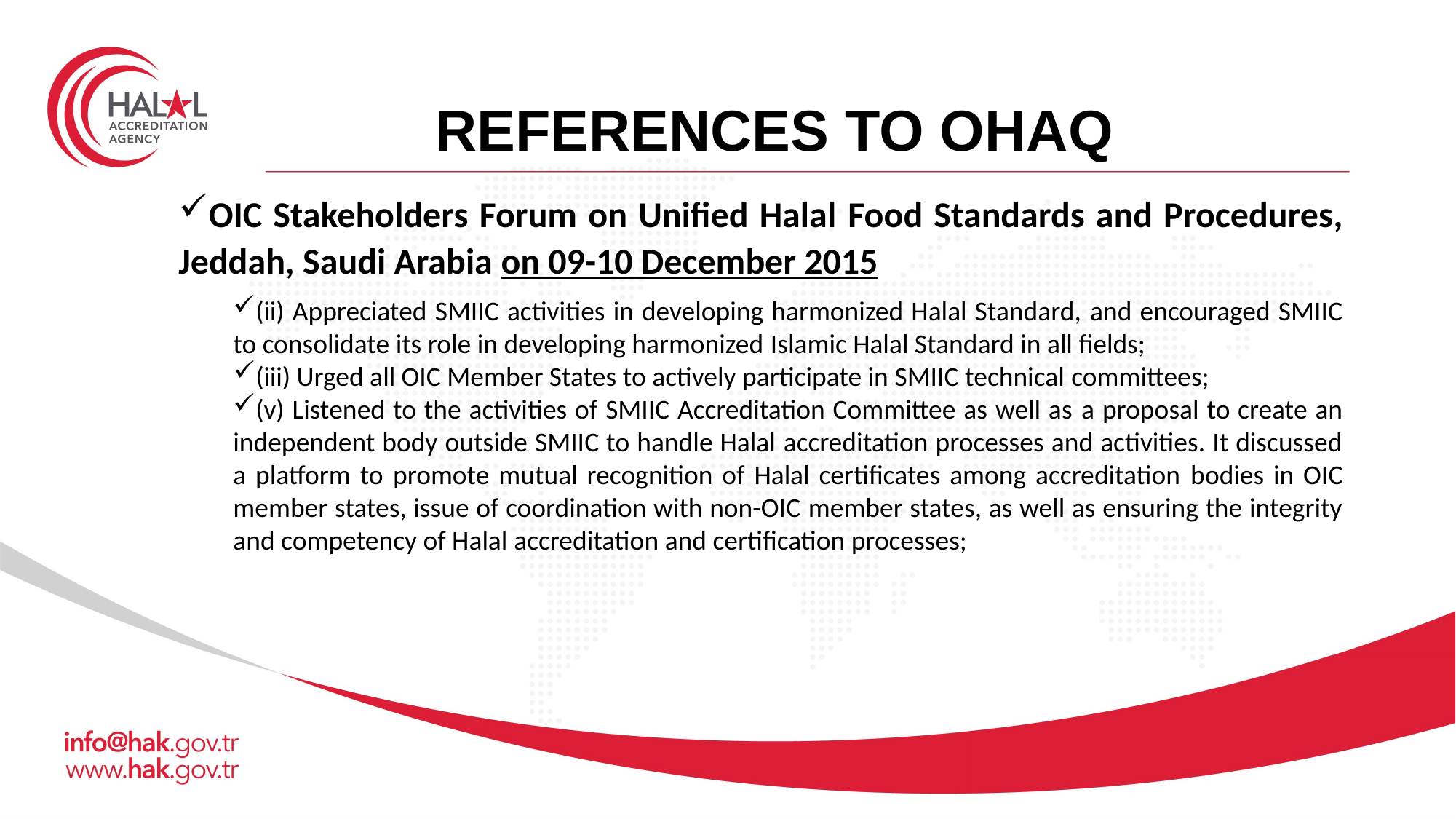

# REFERENCES TO OHAQ
OIC Stakeholders Forum on Unified Halal Food Standards and Procedures, Jeddah, Saudi Arabia on 09-10 December 2015
(ii) Appreciated SMIIC activities in developing harmonized Halal Standard, and encouraged SMIIC to consolidate its role in developing harmonized Islamic Halal Standard in all fields;
(iii) Urged all OIC Member States to actively participate in SMIIC technical committees;
(v) Listened to the activities of SMIIC Accreditation Committee as well as a proposal to create an independent body outside SMIIC to handle Halal accreditation processes and activities. It discussed a platform to promote mutual recognition of Halal certificates among accreditation bodies in OIC member states, issue of coordination with non-OIC member states, as well as ensuring the integrity and competency of Halal accreditation and certification processes;